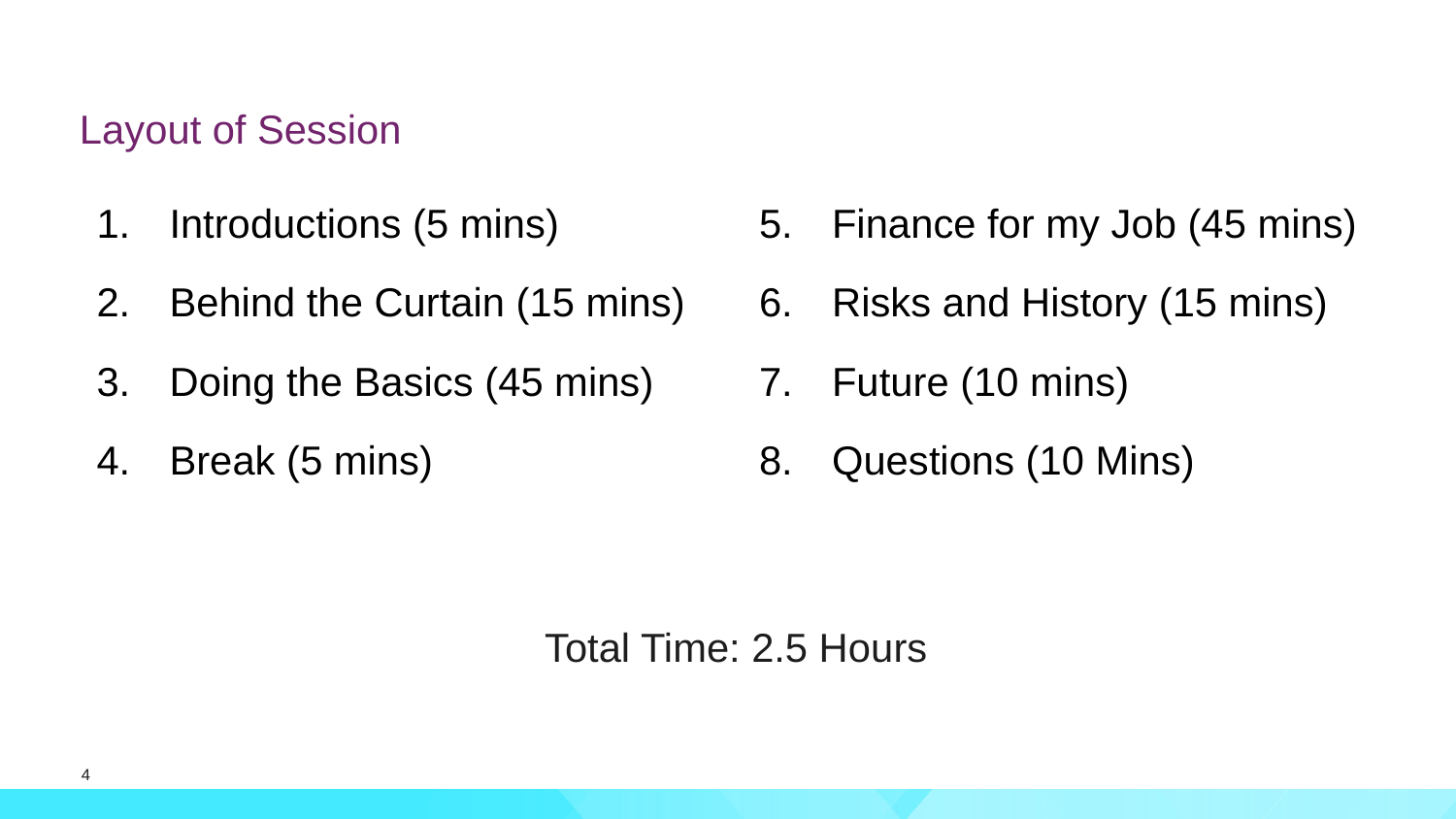

# Layout of Session
Introductions (5 mins)
Behind the Curtain (15 mins)
Doing the Basics (45 mins)
Break (5 mins)
Finance for my Job (45 mins)
Risks and History (15 mins)
Future (10 mins)
Questions (10 Mins)

Total Time: 2.5 Hours
4